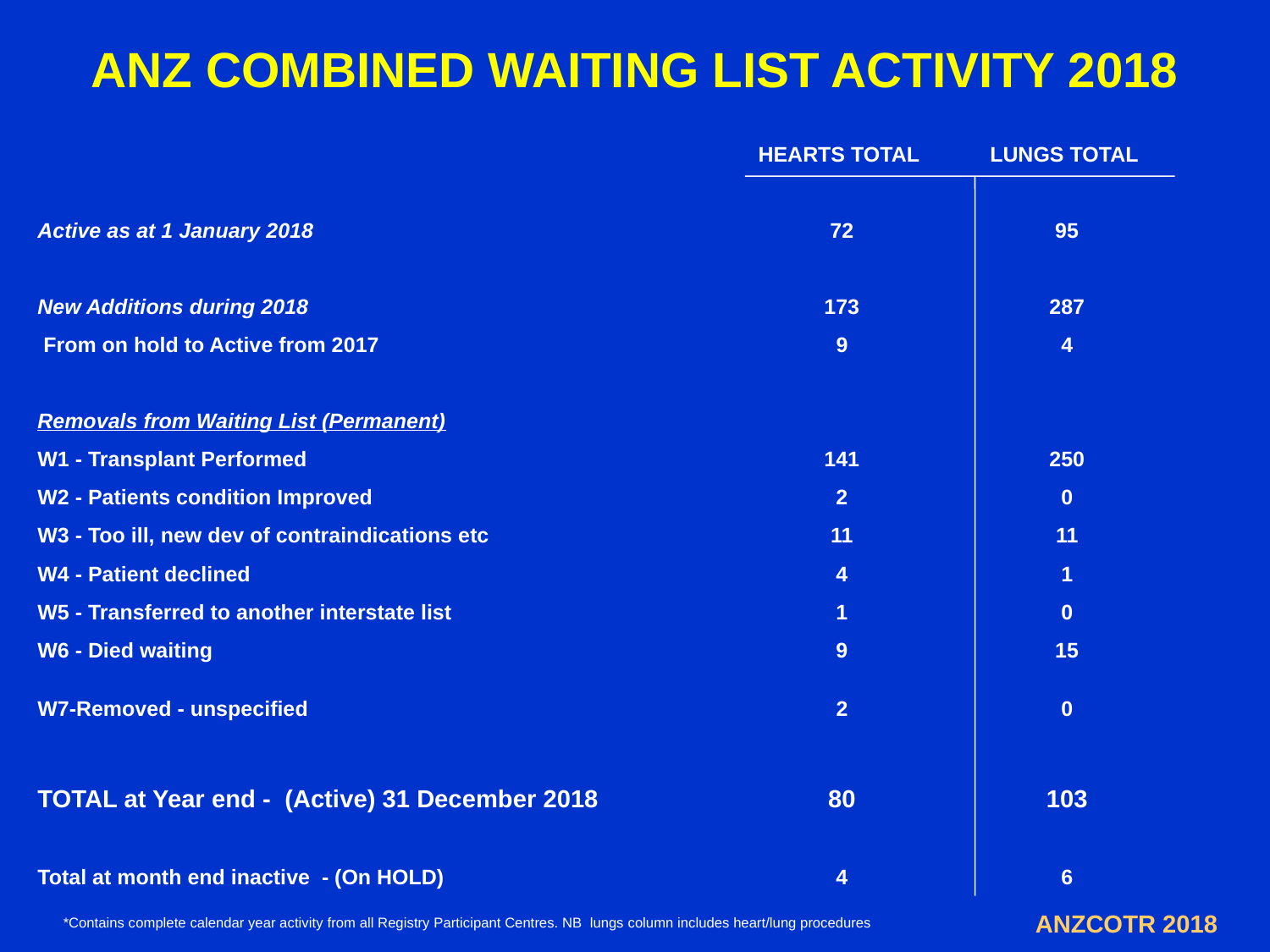

# ANZ COMBINED WAITING LIST ACTIVITY 2018
|  | HEARTS TOTAL | LUNGS TOTAL |
| --- | --- | --- |
|  |  |  |
| Active as at 1 January 2018 | 72 | 95 |
|  |  |  |
| New Additions during 2018 | 173 | 287 |
| From on hold to Active from 2017 | 9 | 4 |
|  |  |  |
| Removals from Waiting List (Permanent) |  |  |
| W1 - Transplant Performed | 141 | 250 |
| W2 - Patients condition Improved | 2 | 0 |
| W3 - Too ill, new dev of contraindications etc | 11 | 11 |
| W4 - Patient declined | 4 | 1 |
| W5 - Transferred to another interstate list | 1 | 0 |
| W6 - Died waiting | 9 | 15 |
| W7-Removed - unspecified | 2 | 0 |
|  |  |  |
| TOTAL at Year end - (Active) 31 December 2018 | 80 | 103 |
|  |  |  |
| Total at month end inactive - (On HOLD) | 4 | 6 |

ANZCOTR 2018
*Contains complete calendar year activity from all Registry Participant Centres. NB  lungs column includes heart/lung procedures